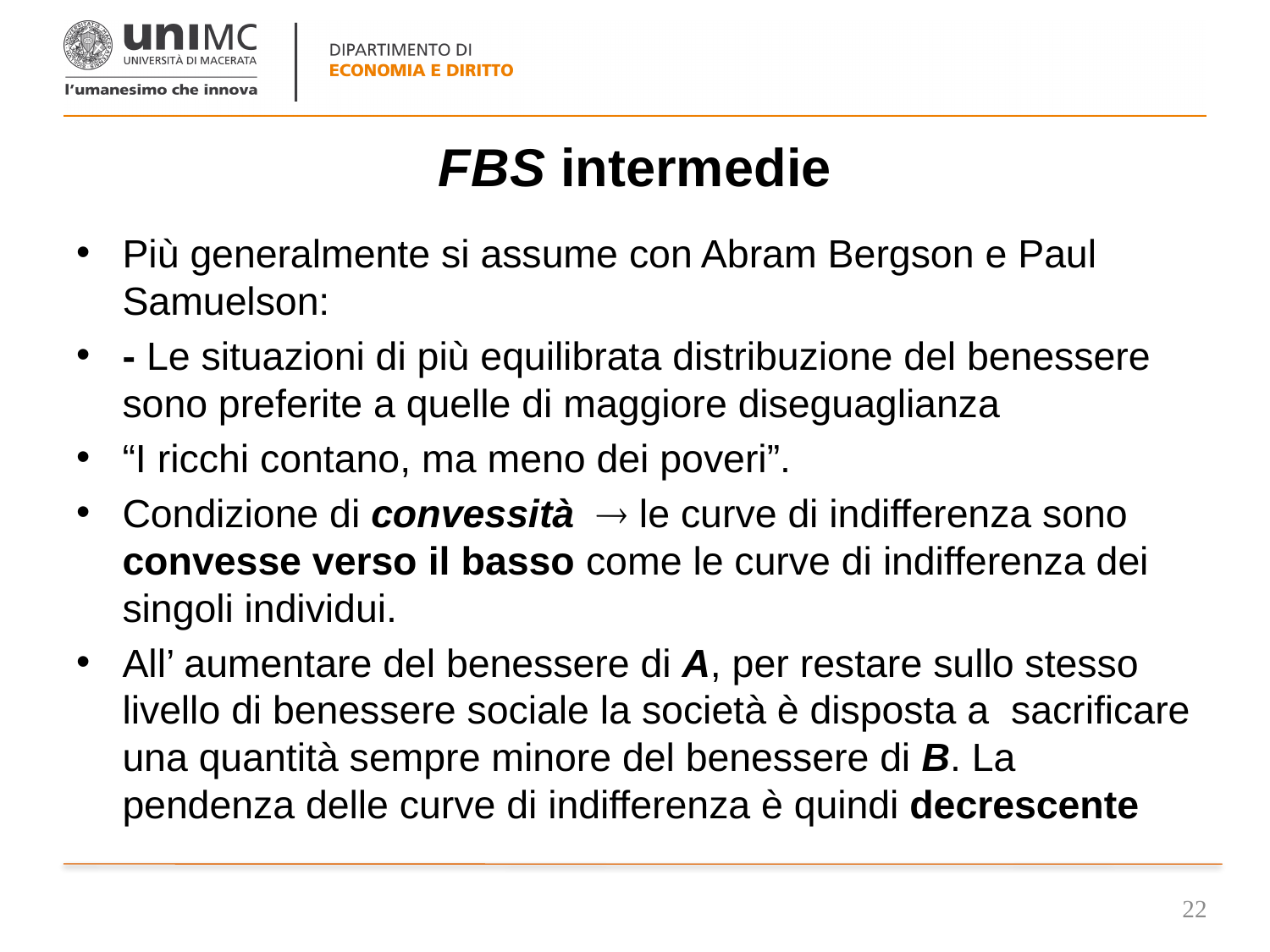

# FBS intermedie
Più generalmente si assume con Abram Bergson e Paul Samuelson:
- Le situazioni di più equilibrata distribuzione del benessere sono preferite a quelle di maggiore diseguaglianza
“I ricchi contano, ma meno dei poveri”.
Condizione di convessità  → le curve di indifferenza sono convesse verso il basso come le curve di indifferenza dei singoli individui.
All’ aumentare del benessere di A, per restare sullo stesso livello di benessere sociale la società è disposta a  sacrificare una quantità sempre minore del benessere di B. La pendenza delle curve di indifferenza è quindi decrescente
22